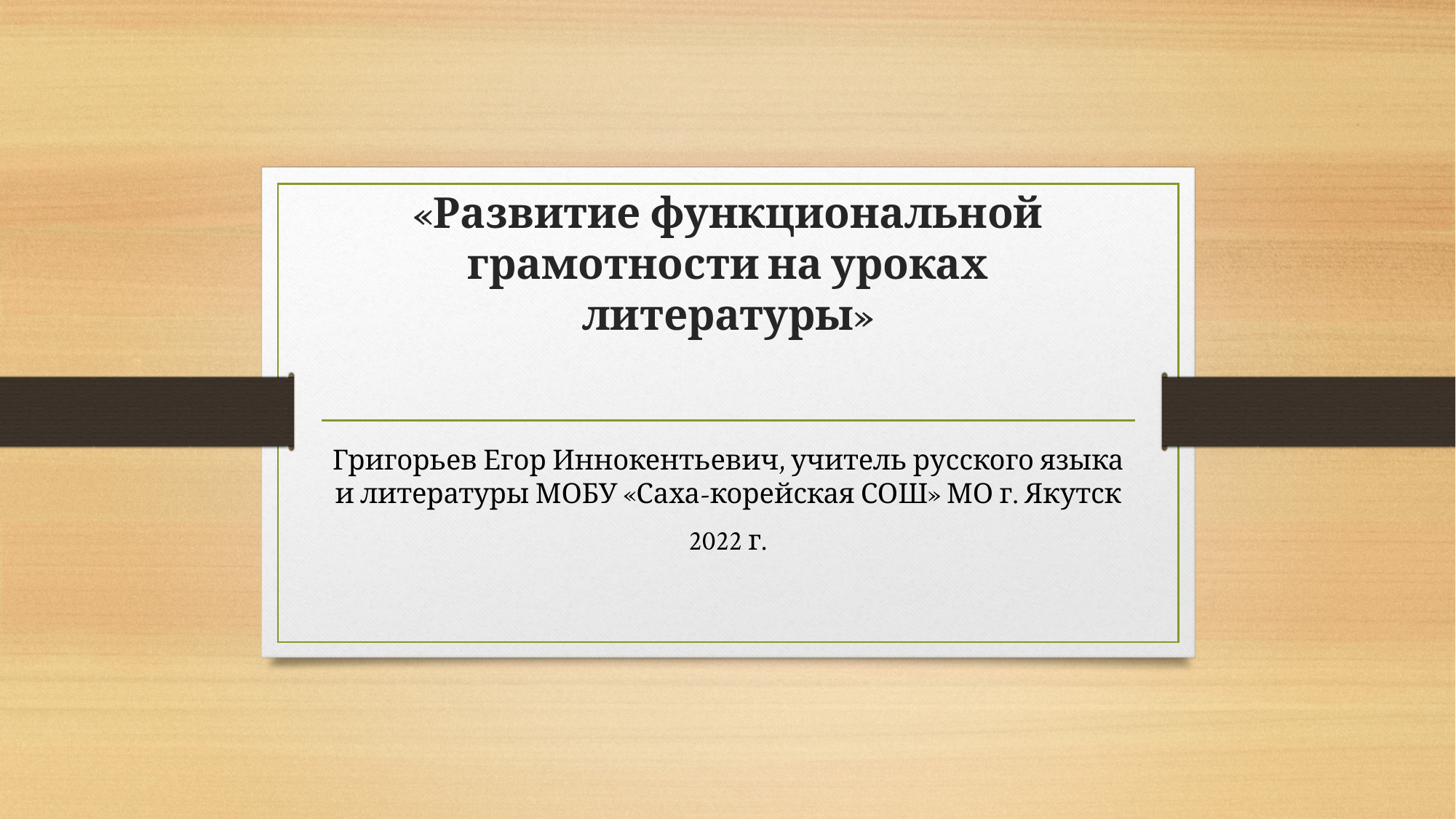

# «Развитие функциональной грамотности на уроках литературы»
Григорьев Егор Иннокентьевич, учитель русского языка и литературы МОБУ «Саха-корейская СОШ» МО г. Якутск
2022 г.